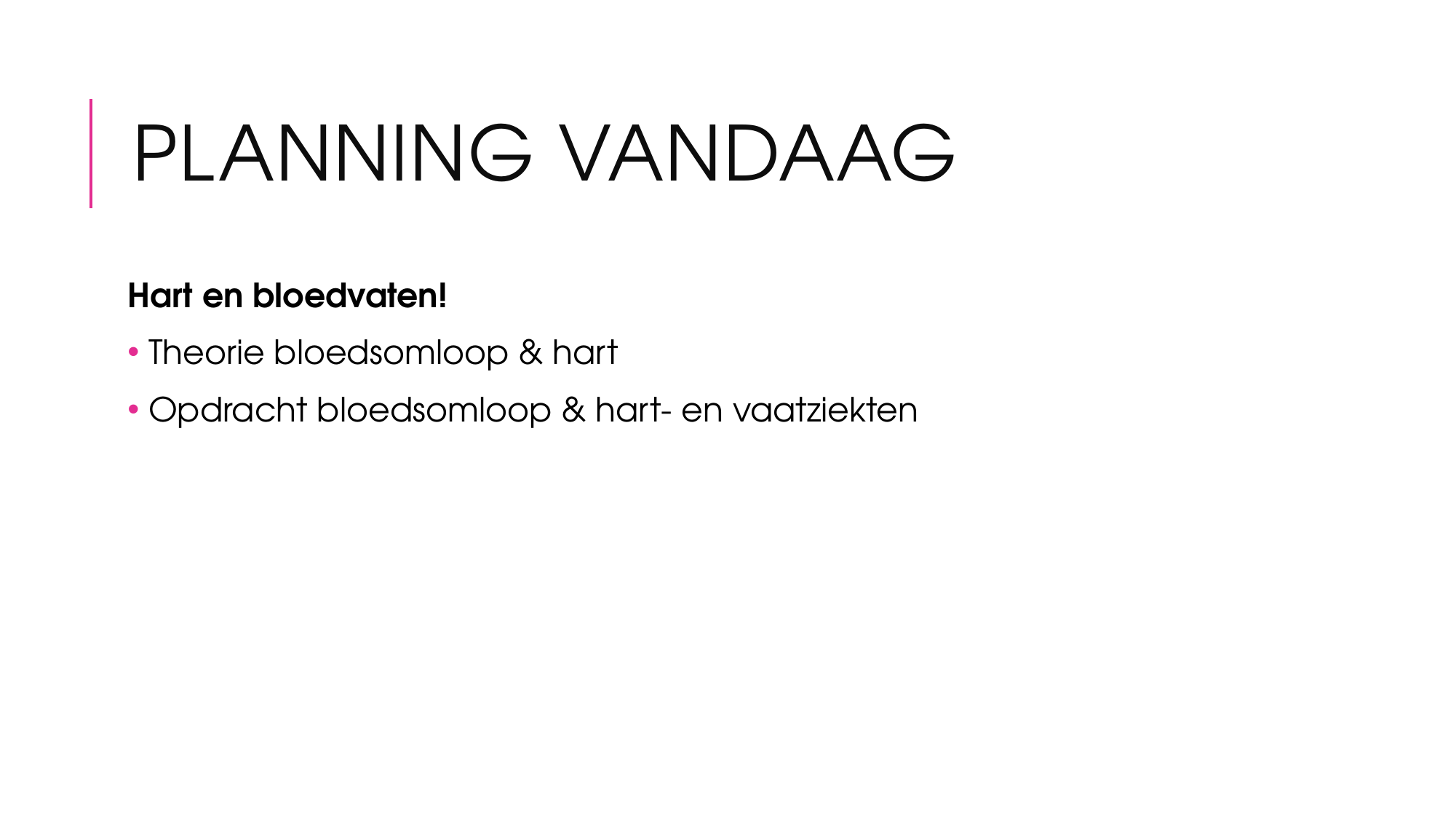

# Planning vandaag
Hart en bloedvaten!
 Theorie bloedsomloop & hart
 Opdracht bloedsomloop & hart- en vaatziekten